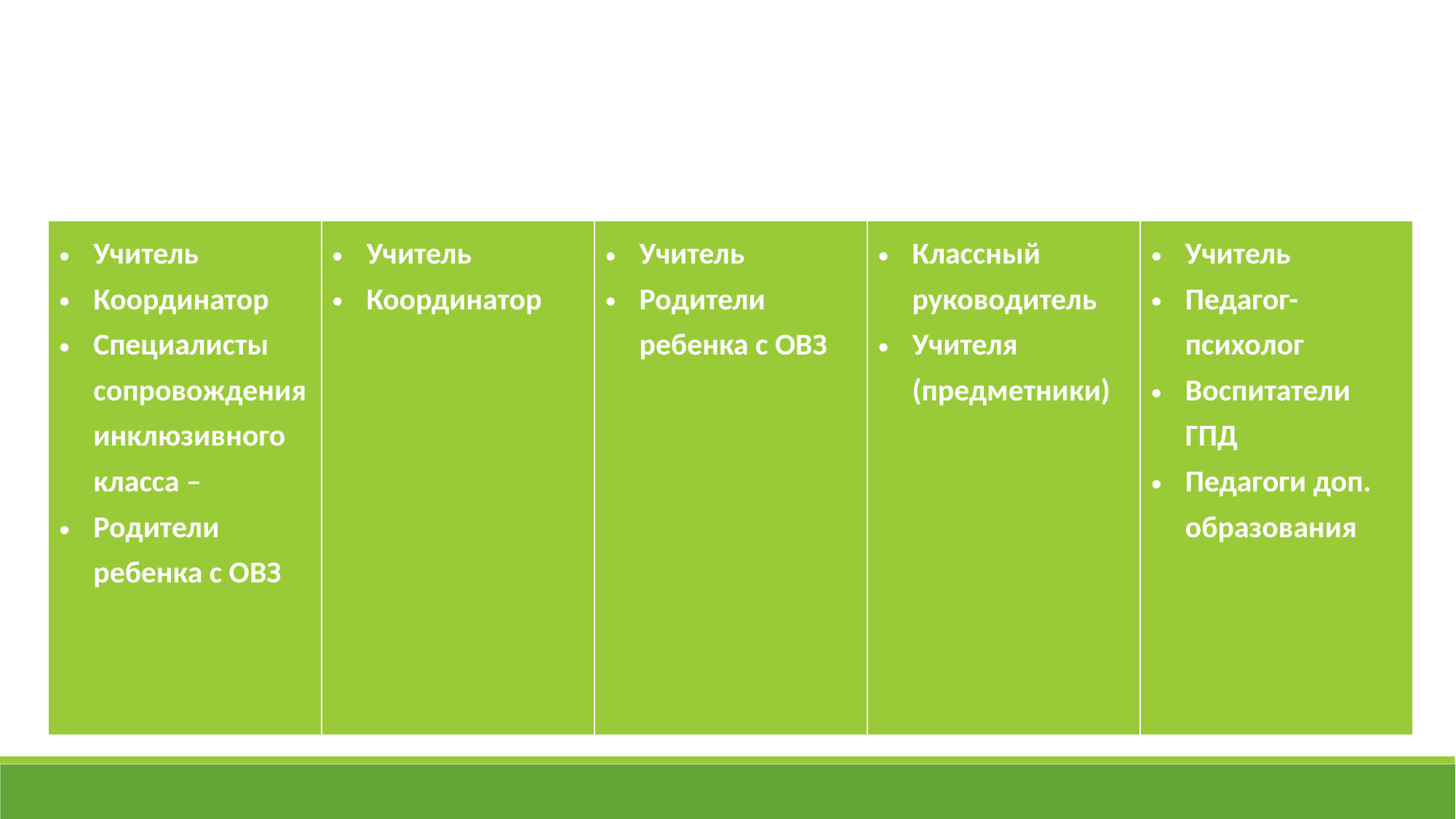

Мини - команды
| Учитель Координатор Специалисты сопровождения инклюзивного класса – Родители ребенка с ОВЗ | Учитель Координатор | Учитель Родители ребенка с ОВЗ | Классный руководитель Учителя (предметники) | Учитель Педагог-психолог Воспитатели ГПД Педагоги доп. образования |
| --- | --- | --- | --- | --- |